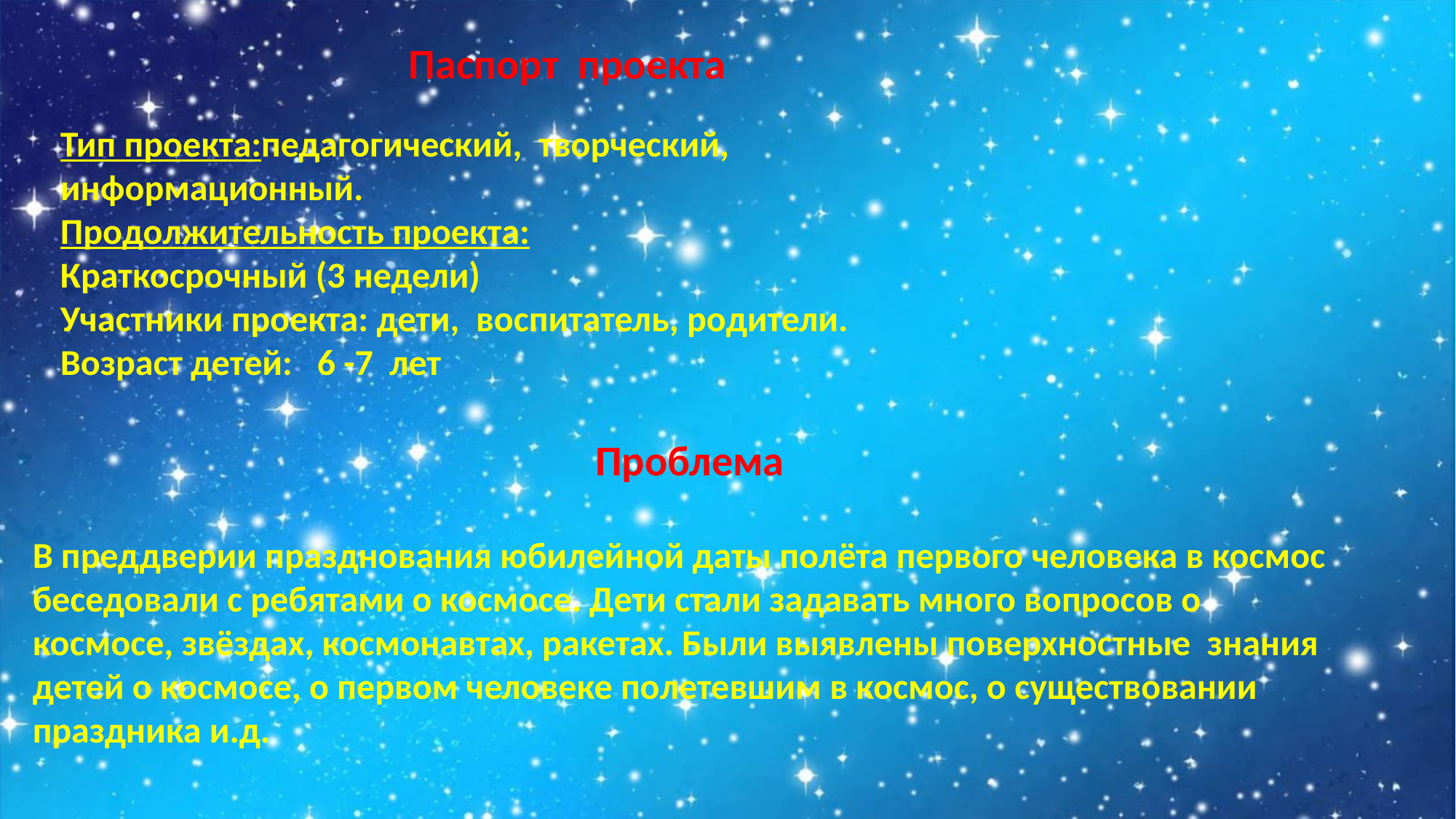

Паспорт  проекта

Тип проекта:педагогический,  творческий,
информационный.
Продолжительность проекта:
Краткосрочный (3 недели)
Участники проекта: дети,  воспитатель, родители.
Возраст детей:   6 -7  лет
Проблема
В преддверии празднования юбилейной даты полёта первого человека в космос беседовали с ребятами о космосе. Дети стали задавать много вопросов о космосе, звёздах, космонавтах, ракетах. Были выявлены поверхностные  знания детей о космосе, о первом человеке полетевшим в космос, о существовании праздника и.д.